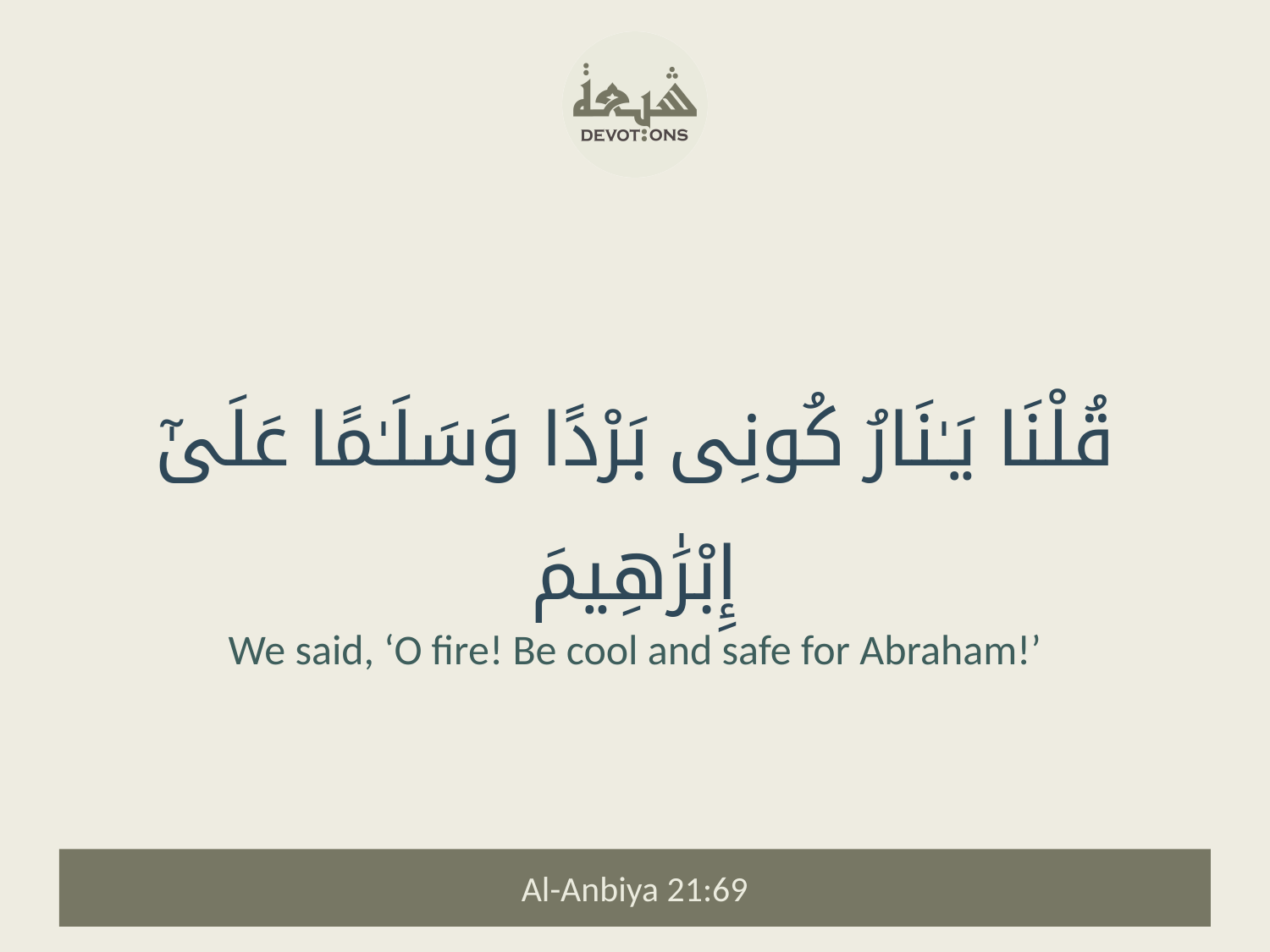

قُلْنَا يَـٰنَارُ كُونِى بَرْدًا وَسَلَـٰمًا عَلَىٰٓ إِبْرَٰهِيمَ
We said, ‘O fire! Be cool and safe for Abraham!’
Al-Anbiya 21:69